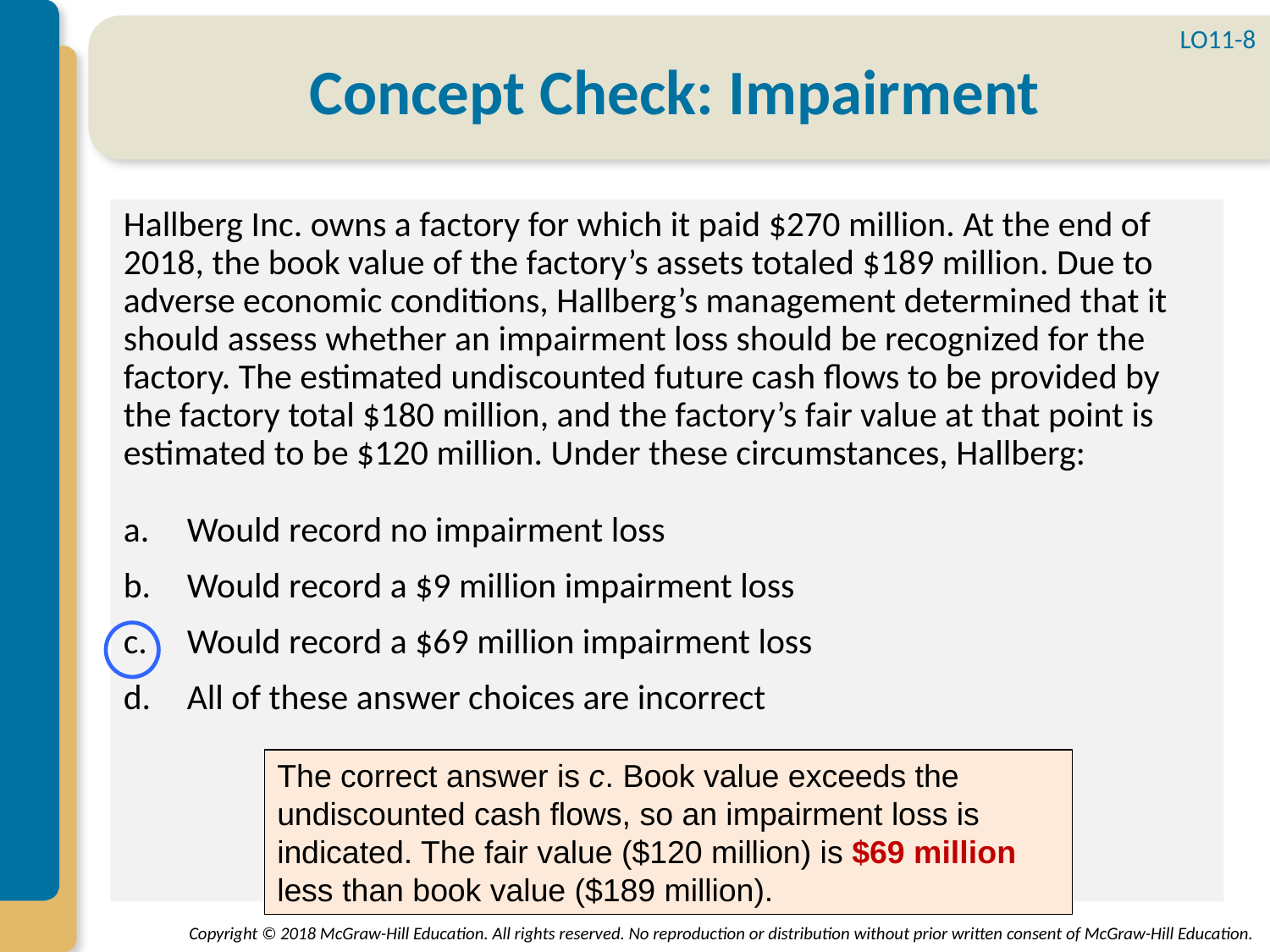

LO11-8
# Concept Check: Impairment
Hallberg Inc. owns a factory for which it paid $270 million. At the end of 2018, the book value of the factory’s assets totaled $189 million. Due to adverse economic conditions, Hallberg’s management determined that it should assess whether an impairment loss should be recognized for the factory. The estimated undiscounted future cash flows to be provided by the factory total $180 million, and the factory’s fair value at that point is estimated to be $120 million. Under these circumstances, Hallberg:
Would record no impairment loss
Would record a $9 million impairment loss
Would record a $69 million impairment loss
All of these answer choices are incorrect

The correct answer is c. Book value exceeds the undiscounted cash flows, so an impairment loss is indicated. The fair value ($120 million) is $69 million less than book value ($189 million).